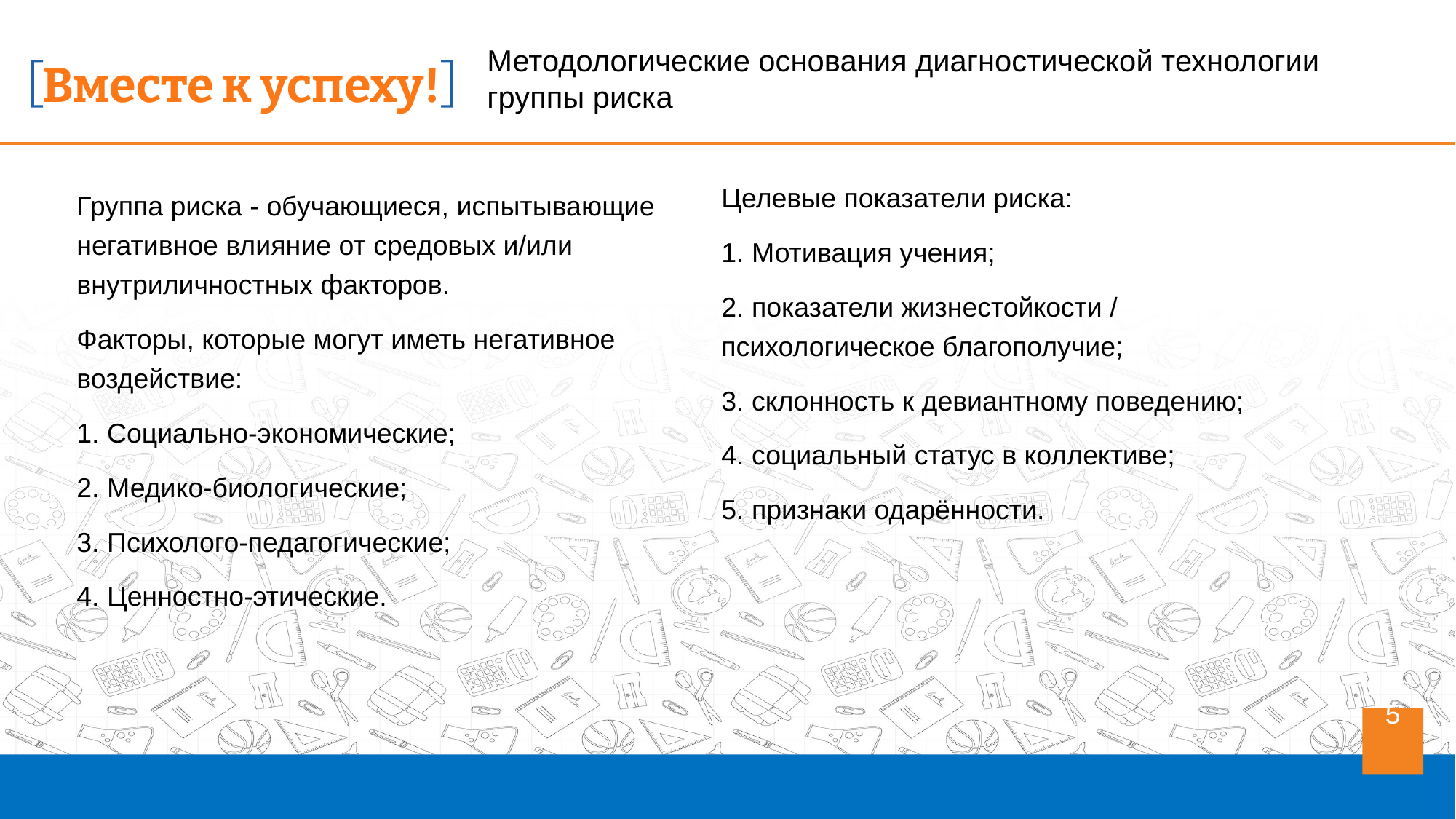

Методологические основания диагностической технологии
группы риска
Целевые показатели риска:
1. Мотивация учения;
2. показатели жизнестойкости / психологическое благополучие;
3. склонность к девиантному поведению;
4. социальный статус в коллективе;
5. признаки одарённости.

Группа риска - обучающиеся, испытывающие негативное влияние от средовых и/или внутриличностных факторов.
Факторы, которые могут иметь негативное воздействие:
1. Социально-экономические;
2. Медико-биологические;
3. Психолого-педагогические;
4. Ценностно-этические.